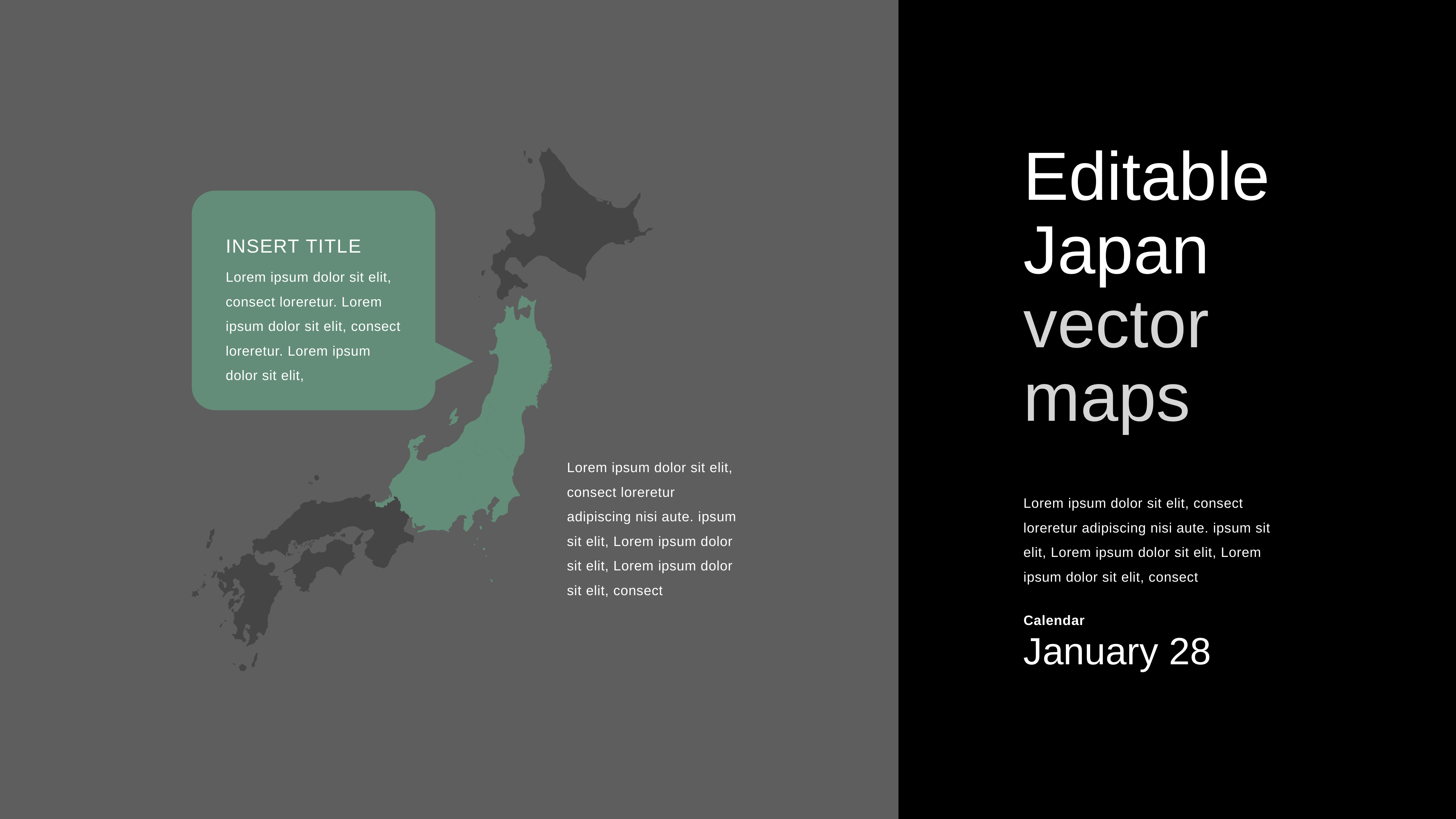

Editable Japan vector maps

INSERT TITLE
Lorem ipsum dolor sit elit, consect loreretur. Lorem ipsum dolor sit elit, consect loreretur. Lorem ipsum dolor sit elit,
Lorem ipsum dolor sit elit, consect loreretur adipiscing nisi aute. ipsum sit elit, Lorem ipsum dolor sit elit, Lorem ipsum dolor sit elit, consect
Lorem ipsum dolor sit elit, consect loreretur adipiscing nisi aute. ipsum sit elit, Lorem ipsum dolor sit elit, Lorem ipsum dolor sit elit, consect
Calendar
January 28